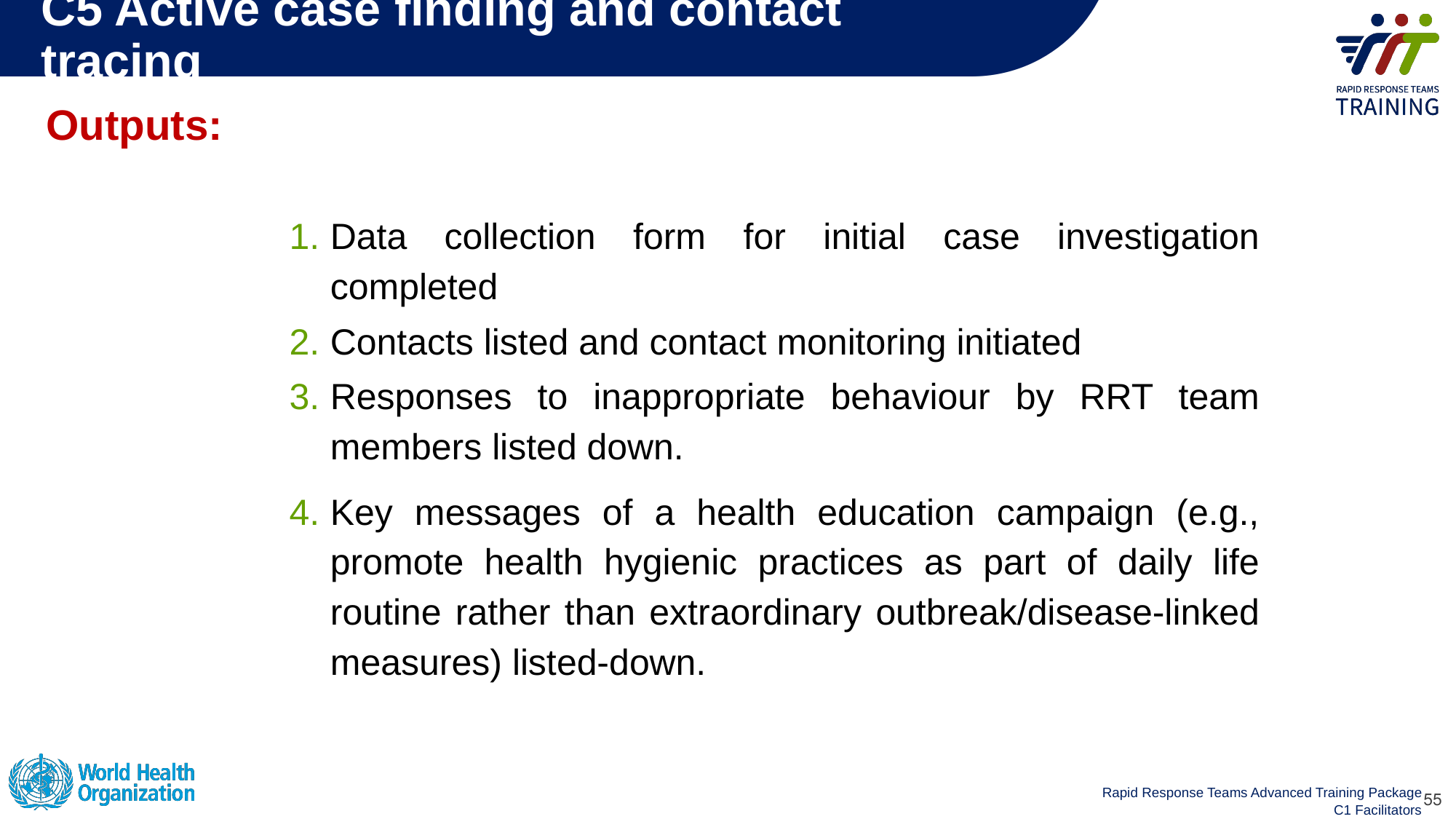

# C5 Active case finding and contact tracing
Outputs:
Data collection form for initial case investigation completed
Contacts listed and contact monitoring initiated
Responses to inappropriate behaviour by RRT team members listed down.
Key messages of a health education campaign (e.g., promote health hygienic practices as part of daily life routine rather than extraordinary outbreak/disease-linked measures) listed-down.